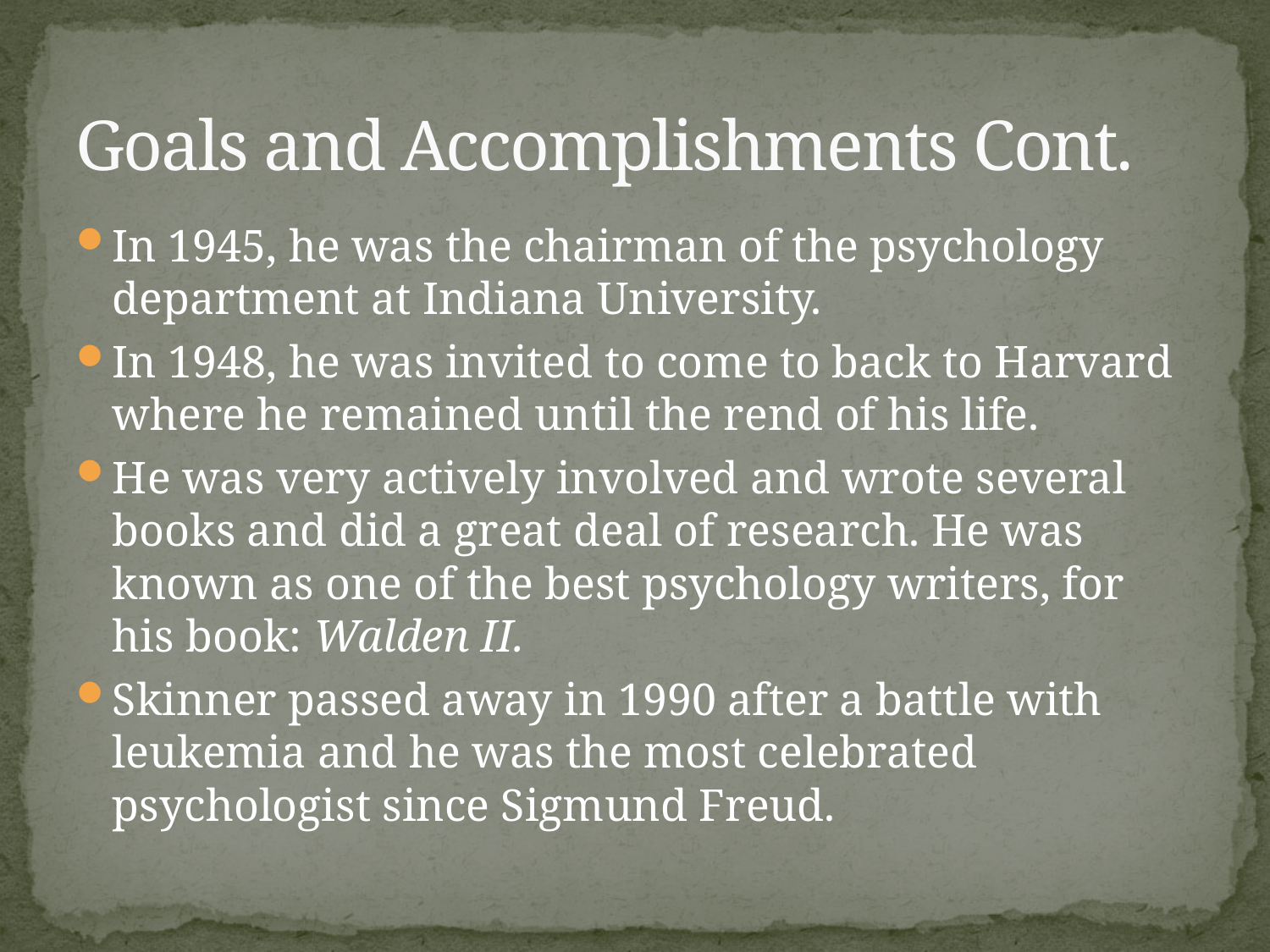

# Goals and Accomplishments Cont.
In 1945, he was the chairman of the psychology department at Indiana University.
In 1948, he was invited to come to back to Harvard where he remained until the rend of his life.
He was very actively involved and wrote several books and did a great deal of research. He was known as one of the best psychology writers, for his book: Walden II.
Skinner passed away in 1990 after a battle with leukemia and he was the most celebrated psychologist since Sigmund Freud.